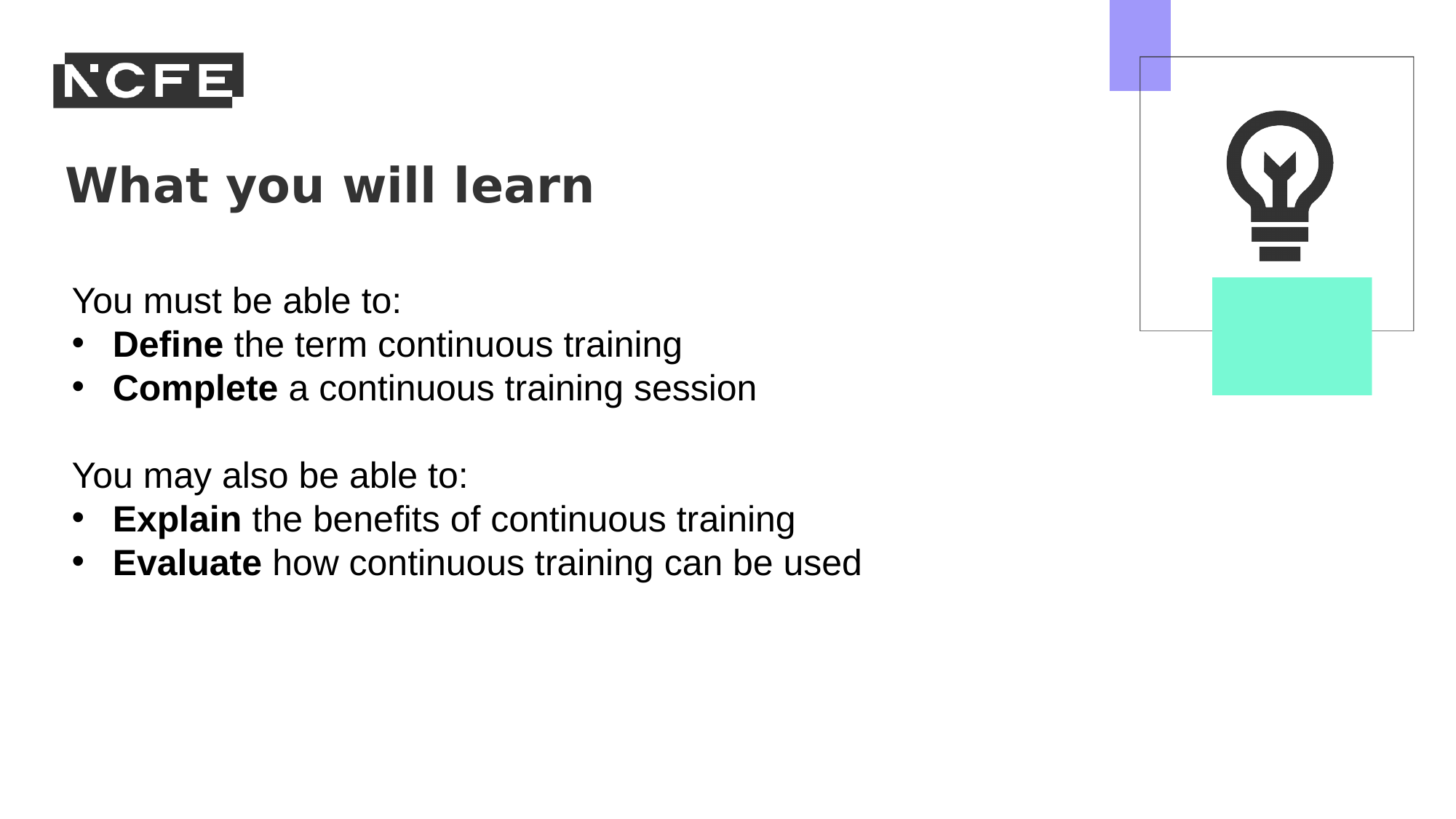

You must be able to:
Define the term continuous training
Complete a continuous training session

You may also be able to:
Explain the benefits of continuous training
Evaluate how continuous training can be used